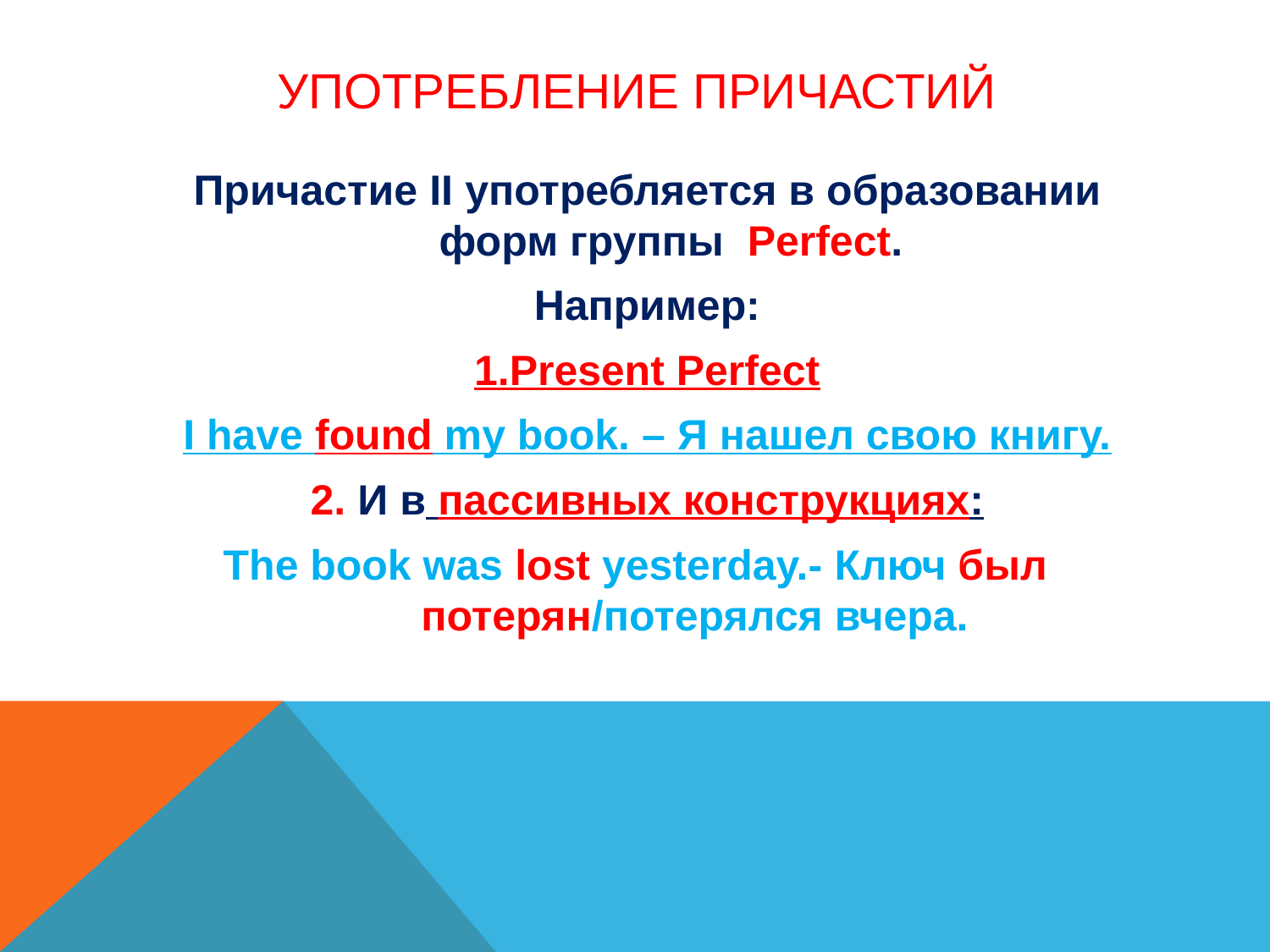

# Употребление причастий
Причастие II употребляется в образовании форм группы  Perfect.
Например:
1.Present Perfect
I have found my book. – Я нашел свою книгу.
2. И в пассивных конструкциях:
       The book was lost yesterday.- Ключ был              потерян/потерялся вчера.